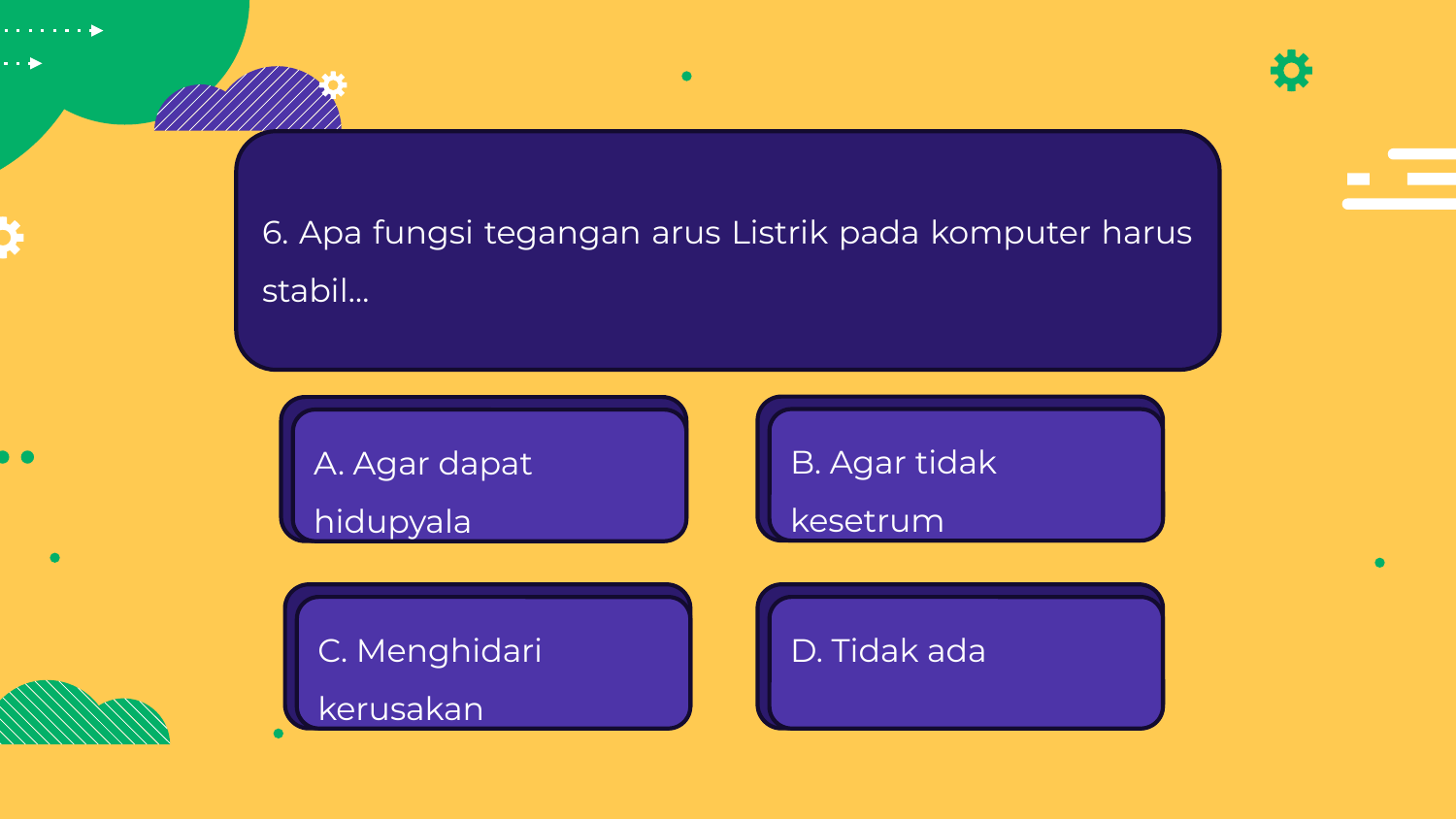

6. Apa fungsi tegangan arus Listrik pada komputer harus stabil…

B. Agar tidak kesetrum

A. Agar dapat hidupyala

C. Menghidari kerusakan

D. Tidak ada